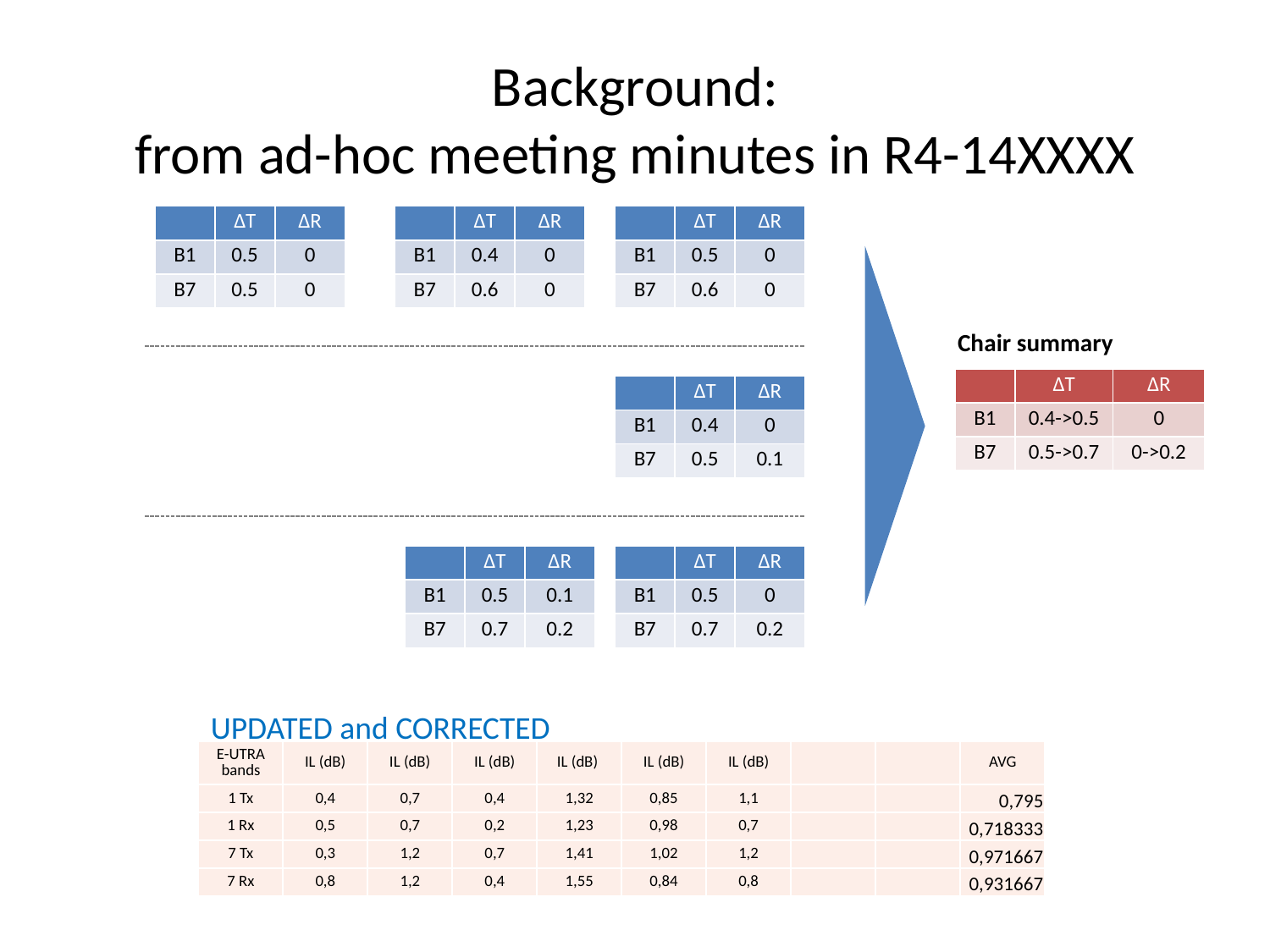

# Background: from ad-hoc meeting minutes in R4-14XXXX
|  | ∆T | ∆R |
| --- | --- | --- |
| B1 | 0.5 | 0 |
| B7 | 0.5 | 0 |
|  | ∆T | ∆R |
| --- | --- | --- |
| B1 | 0.4 | 0 |
| B7 | 0.6 | 0 |
|  | ∆T | ∆R |
| --- | --- | --- |
| B1 | 0.5 | 0 |
| B7 | 0.6 | 0 |
Chair summary
|  | ∆T | ∆R |
| --- | --- | --- |
| B1 | 0.4->0.5 | 0 |
| B7 | 0.5->0.7 | 0->0.2 |
|  | ∆T | ∆R |
| --- | --- | --- |
| B1 | 0.4 | 0 |
| B7 | 0.5 | 0.1 |

|  | ∆T | ∆R |
| --- | --- | --- |
| B1 | 0.5 | 0.1 |
| B7 | 0.7 | 0.2 |
|  | ∆T | ∆R |
| --- | --- | --- |
| B1 | 0.5 | 0 |
| B7 | 0.7 | 0.2 |
UPDATED and CORRECTED
| E-UTRA bands | IL (dB) | IL (dB) | IL (dB) | IL (dB) | IL (dB) | IL (dB) |  |  | AVG |
| --- | --- | --- | --- | --- | --- | --- | --- | --- | --- |
| 1 Tx | 0,4 | 0,7 | 0,4 | 1,32 | 0,85 | 1,1 |  |  | 0,795 |
| 1 Rx | 0,5 | 0,7 | 0,2 | 1,23 | 0,98 | 0,7 |  |  | 0,718333 |
| 7 Tx | 0,3 | 1,2 | 0,7 | 1,41 | 1,02 | 1,2 |  |  | 0,971667 |
| 7 Rx | 0,8 | 1,2 | 0,4 | 1,55 | 0,84 | 0,8 |  |  | 0,931667 |